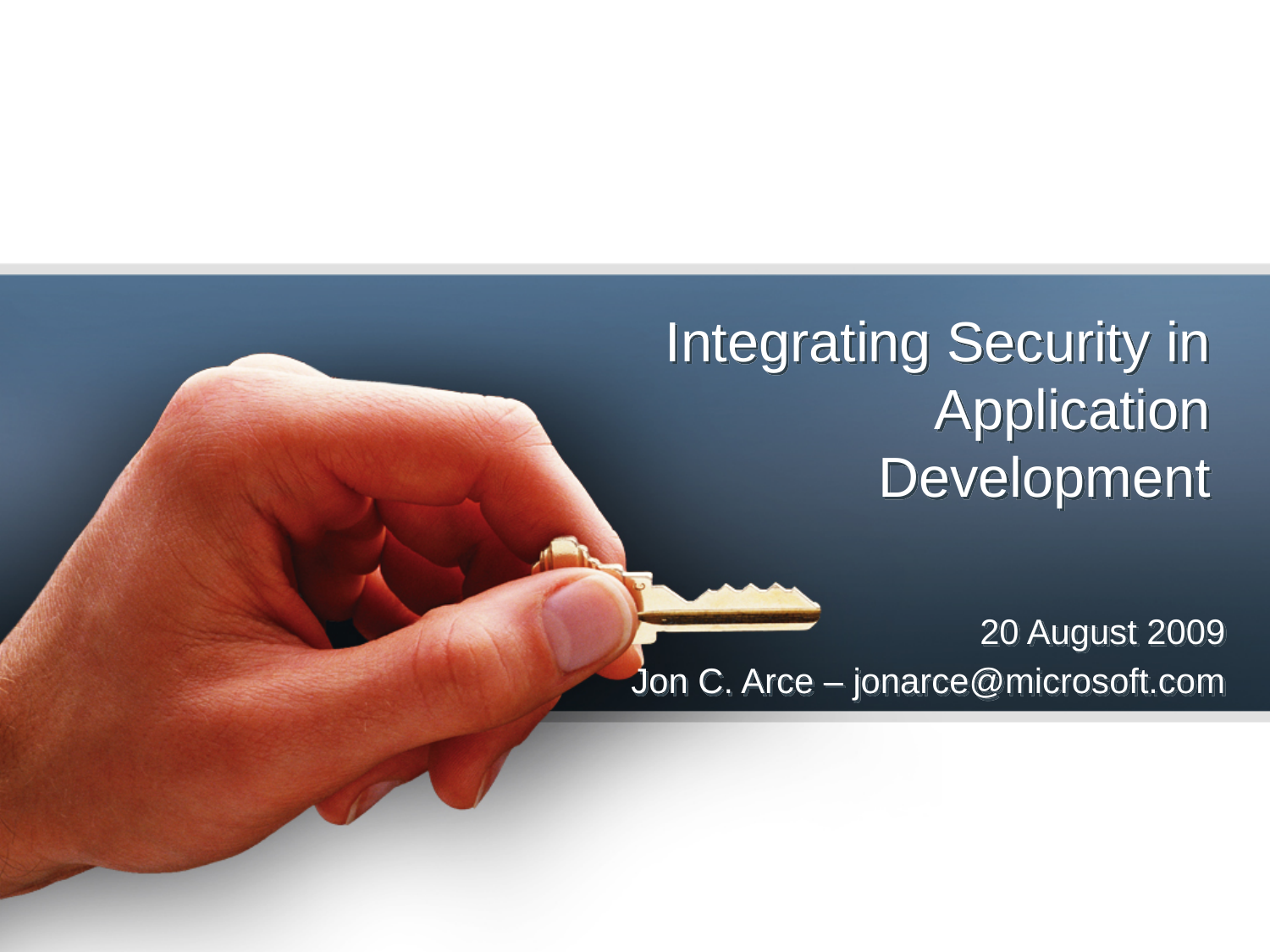

# Integrating Security in Application Development
20 August 2009
Jon C. Arce – jonarce@microsoft.com